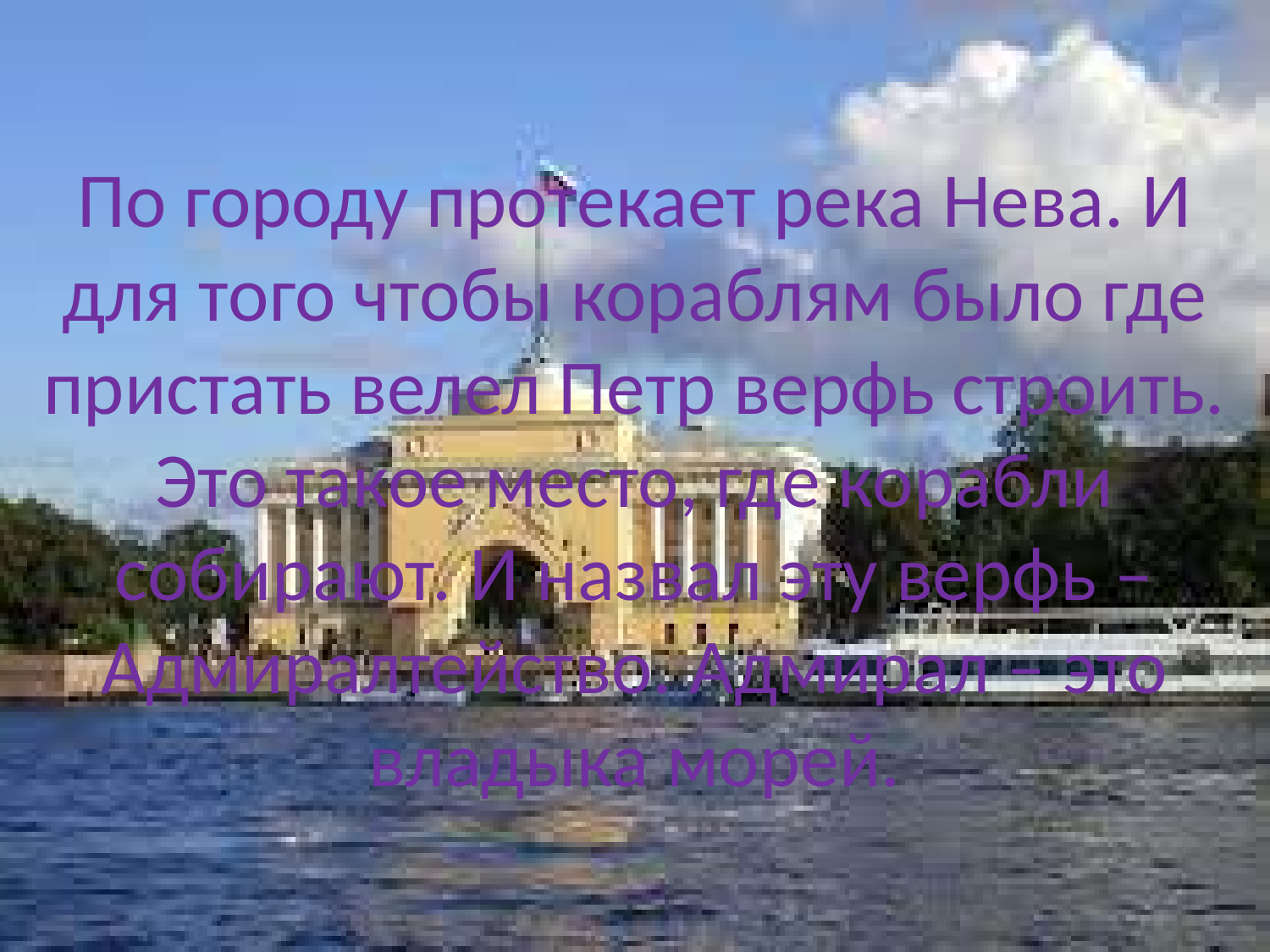

# По городу протекает река Нева. И для того чтобы кораблям было где пристать велел Петр верфь строить. Это такое место, где корабли собирают. И назвал эту верфь – Адмиралтейство. Адмирал – это владыка морей.